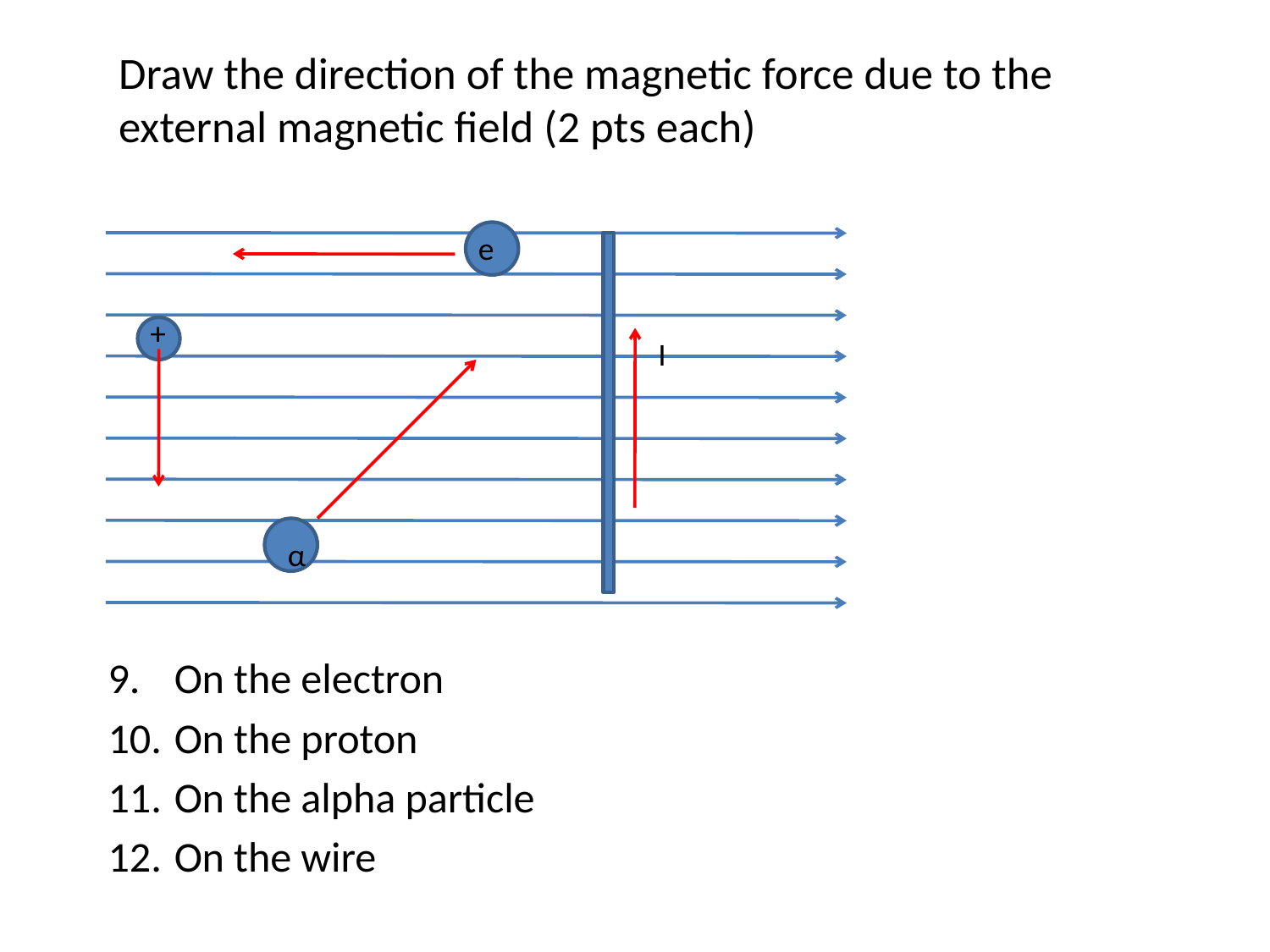

# Draw the direction of the magnetic force due to the external magnetic field (2 pts each)

e

+

I

α
On the electron
On the proton
On the alpha particle
On the wire